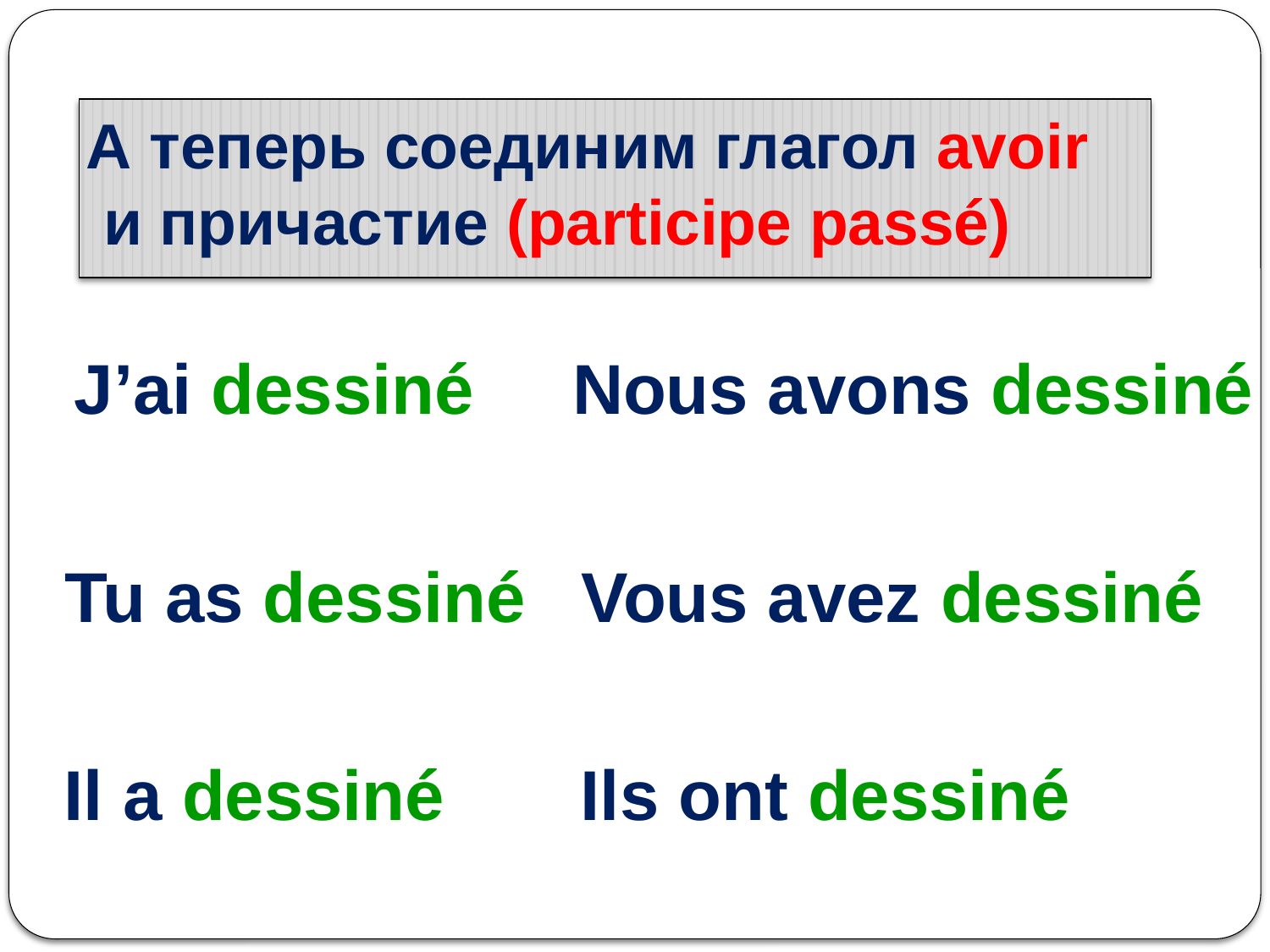

А теперь соединим глагол avoir
 и причастие (participe passé)
J’ai dessiné

Nous avons dessiné
Tu as dessiné
Vous avez dessiné
Il a dessiné
Ils ont dessiné